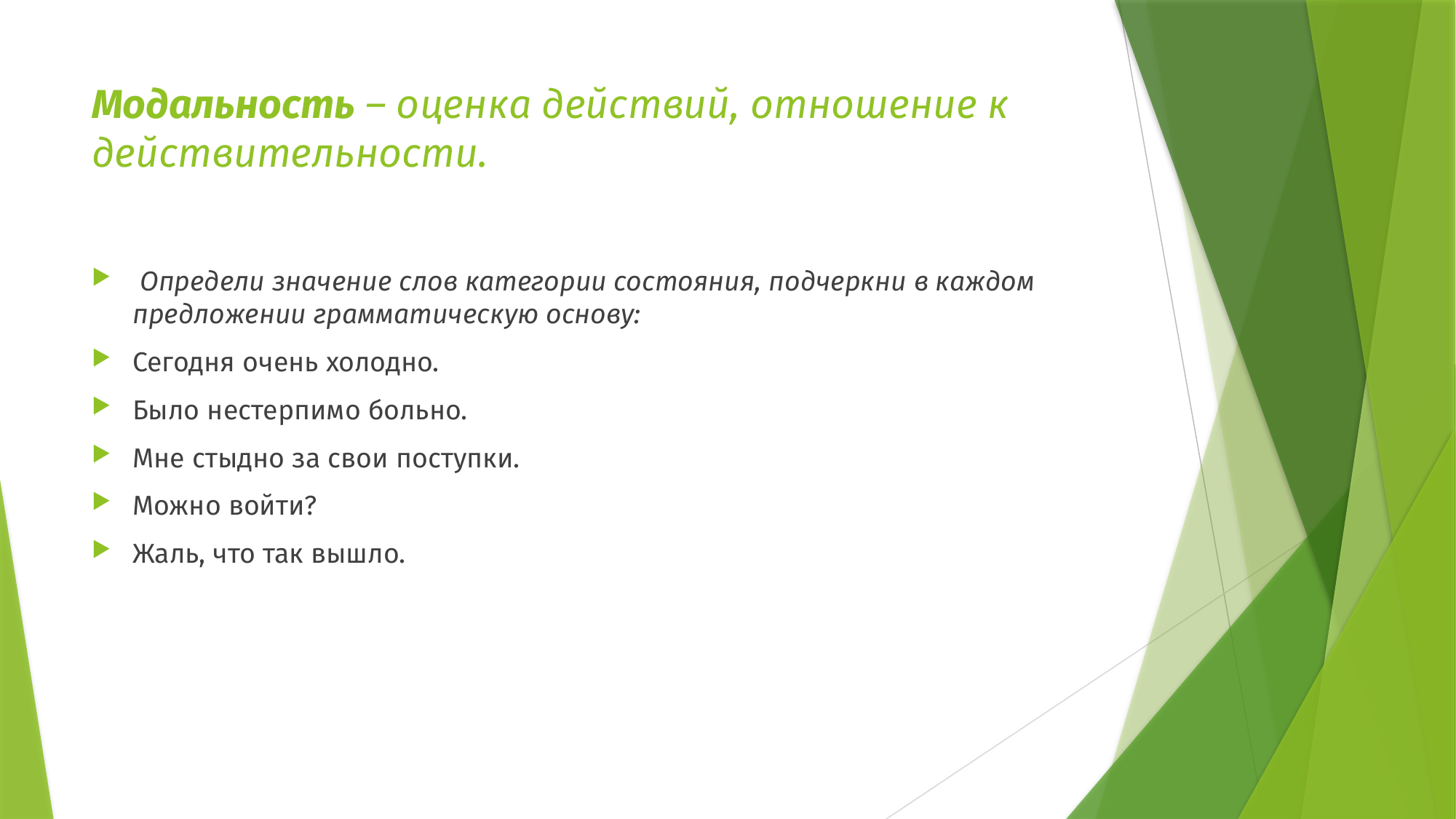

# Модальность – оценка действий, отношение к действительности.
 Определи значение слов категории состояния, подчеркни в каждом предложении грамматическую основу:
Сегодня очень холодно.
Было нестерпимо больно.
Мне стыдно за свои поступки.
Можно войти?
Жаль, что так вышло.